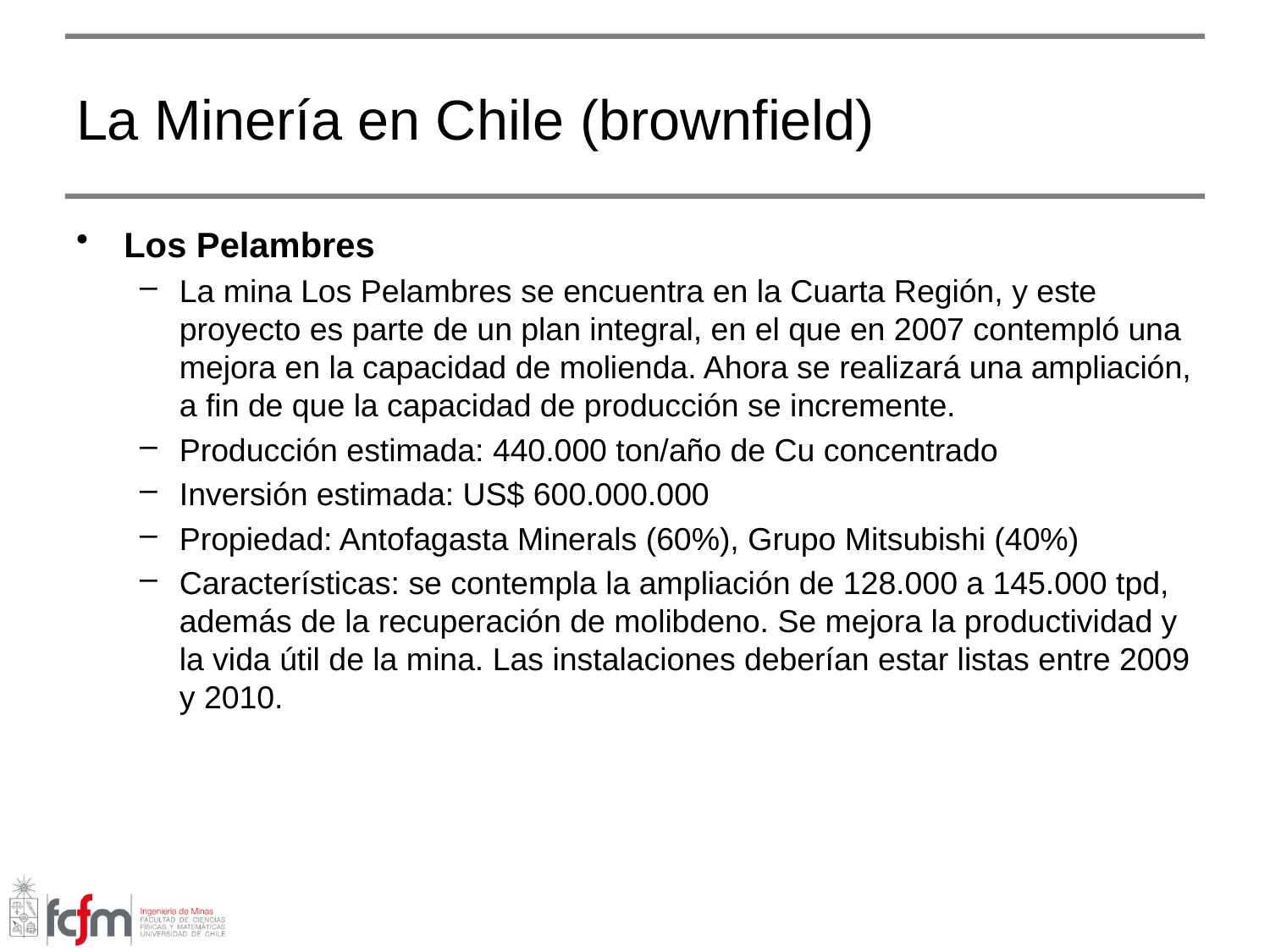

# La Minería en Chile (brownfield)
Los Pelambres
La mina Los Pelambres se encuentra en la Cuarta Región, y este proyecto es parte de un plan integral, en el que en 2007 contempló una mejora en la capacidad de molienda. Ahora se realizará una ampliación, a fin de que la capacidad de producción se incremente.
Producción estimada: 440.000 ton/año de Cu concentrado
Inversión estimada: US$ 600.000.000
Propiedad: Antofagasta Minerals (60%), Grupo Mitsubishi (40%)
Características: se contempla la ampliación de 128.000 a 145.000 tpd, además de la recuperación de molibdeno. Se mejora la productividad y la vida útil de la mina. Las instalaciones deberían estar listas entre 2009 y 2010.